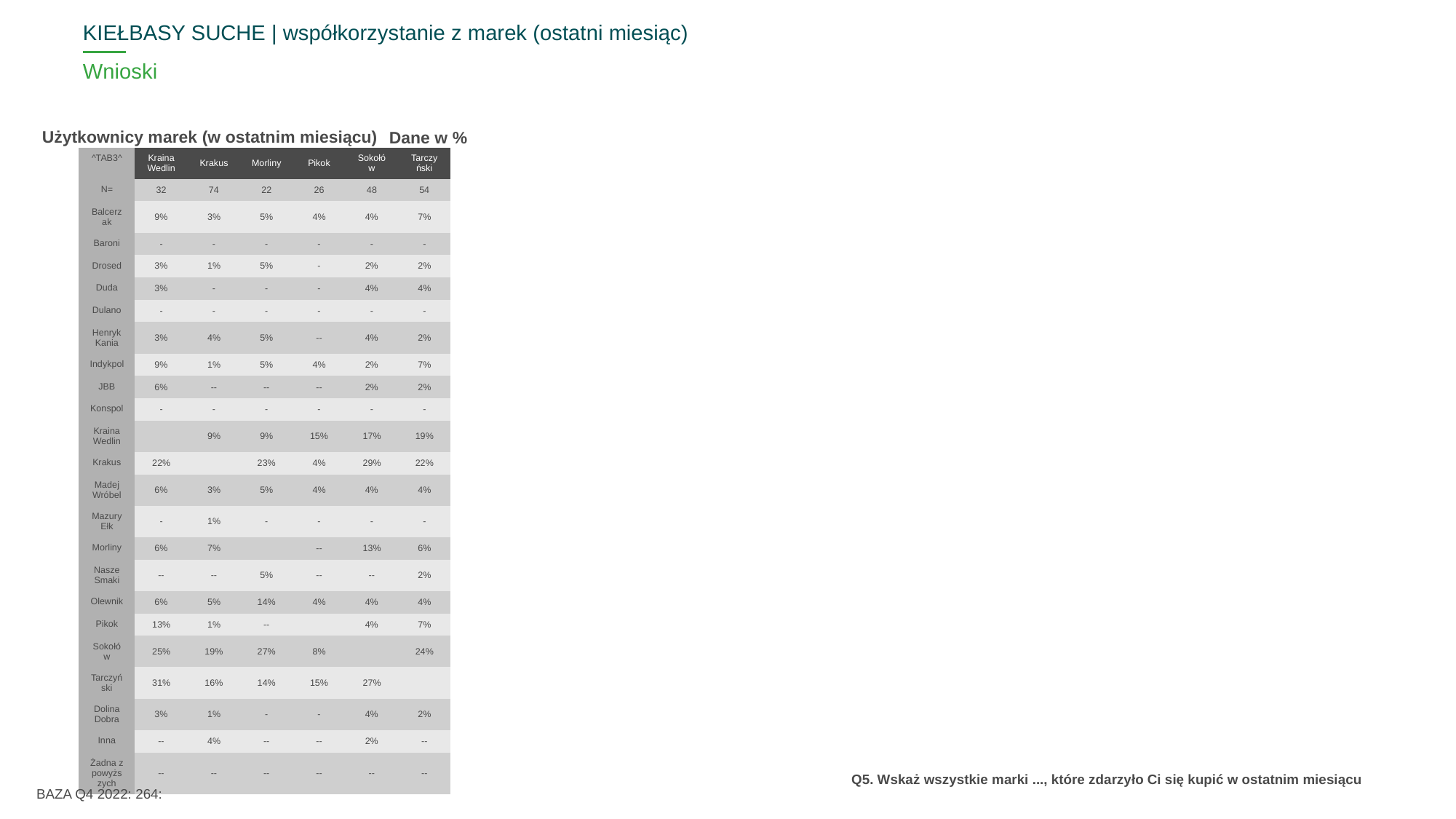

KIEŁBASY SUCHE | współkorzystanie z marek (ostatni miesiąc)
# Wnioski
Użytkownicy marek (w ostatnim miesiącu)
Dane w %
| ^TAB3^ | Kraina Wedlin | Krakus | Morliny | Pikok | Sokołów | Tarczyński |
| --- | --- | --- | --- | --- | --- | --- |
| N= | 32 | 74 | 22 | 26 | 48 | 54 |
| Balcerzak | 9% | 3% | 5% | 4% | 4% | 7% |
| Baroni | - | - | - | - | - | - |
| Drosed | 3% | 1% | 5% | - | 2% | 2% |
| Duda | 3% | - | - | - | 4% | 4% |
| Dulano | - | - | - | - | - | - |
| Henryk Kania | 3% | 4% | 5% | -- | 4% | 2% |
| Indykpol | 9% | 1% | 5% | 4% | 2% | 7% |
| JBB | 6% | -- | -- | -- | 2% | 2% |
| Konspol | - | - | - | - | - | - |
| Kraina Wedlin |  | 9% | 9% | 15% | 17% | 19% |
| Krakus | 22% |  | 23% | 4% | 29% | 22% |
| Madej Wróbel | 6% | 3% | 5% | 4% | 4% | 4% |
| Mazury Ełk | - | 1% | - | - | - | - |
| Morliny | 6% | 7% |  | -- | 13% | 6% |
| Nasze Smaki | -- | -- | 5% | -- | -- | 2% |
| Olewnik | 6% | 5% | 14% | 4% | 4% | 4% |
| Pikok | 13% | 1% | -- |  | 4% | 7% |
| Sokołów | 25% | 19% | 27% | 8% |  | 24% |
| Tarczyński | 31% | 16% | 14% | 15% | 27% |  |
| Dolina Dobra | 3% | 1% | - | - | 4% | 2% |
| Inna | -- | 4% | -- | -- | 2% | -- |
| Żadna z powyższych | -- | -- | -- | -- | -- | -- |

BAZA Q4 2022: 264:
Q5. Wskaż wszystkie marki ..., które zdarzyło Ci się kupić w ostatnim miesiącu